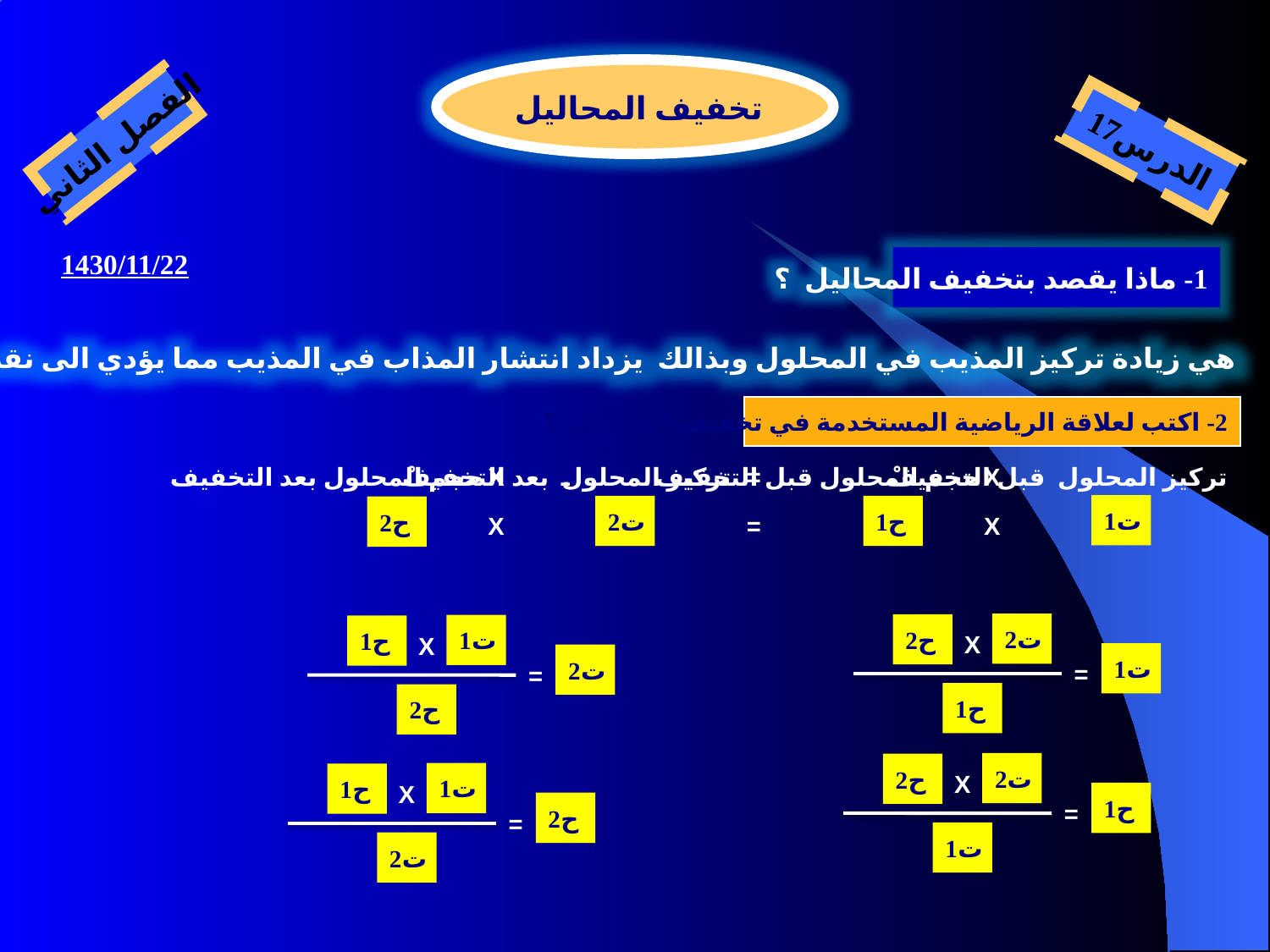

تخفيف المحاليل
الفصل الثاني
الدرس17
1430/11/22
1- ماذا يقصد بتخفيف المحاليل  ؟
هي زيادة تركيز المذيب في المحلول وبذالك  يزداد انتشار المذاب في المذيب مما يؤدي الى نقص في تركيز المحلول الأصلي .
2- اكتب لعلاقة الرياضية المستخدمة في تخفيف المحاليل  ؟
حجم المحلول بعد التخفيف
X
تركيز المحلول  بعد التخفيفْ
=
حجم المحلول قبل التخفيف
X
تركيز المحلول  قبل التخفيفْ
ت1
X
ت2
=
ح1
X
ح2
ت2
ح2
X
ت1
ح1
X
ت1
=
ت2
=
ح1
ح2
ت2
ح2
X
ت1
ح1
X
ح1
=
ح2
=
ت1
ت2